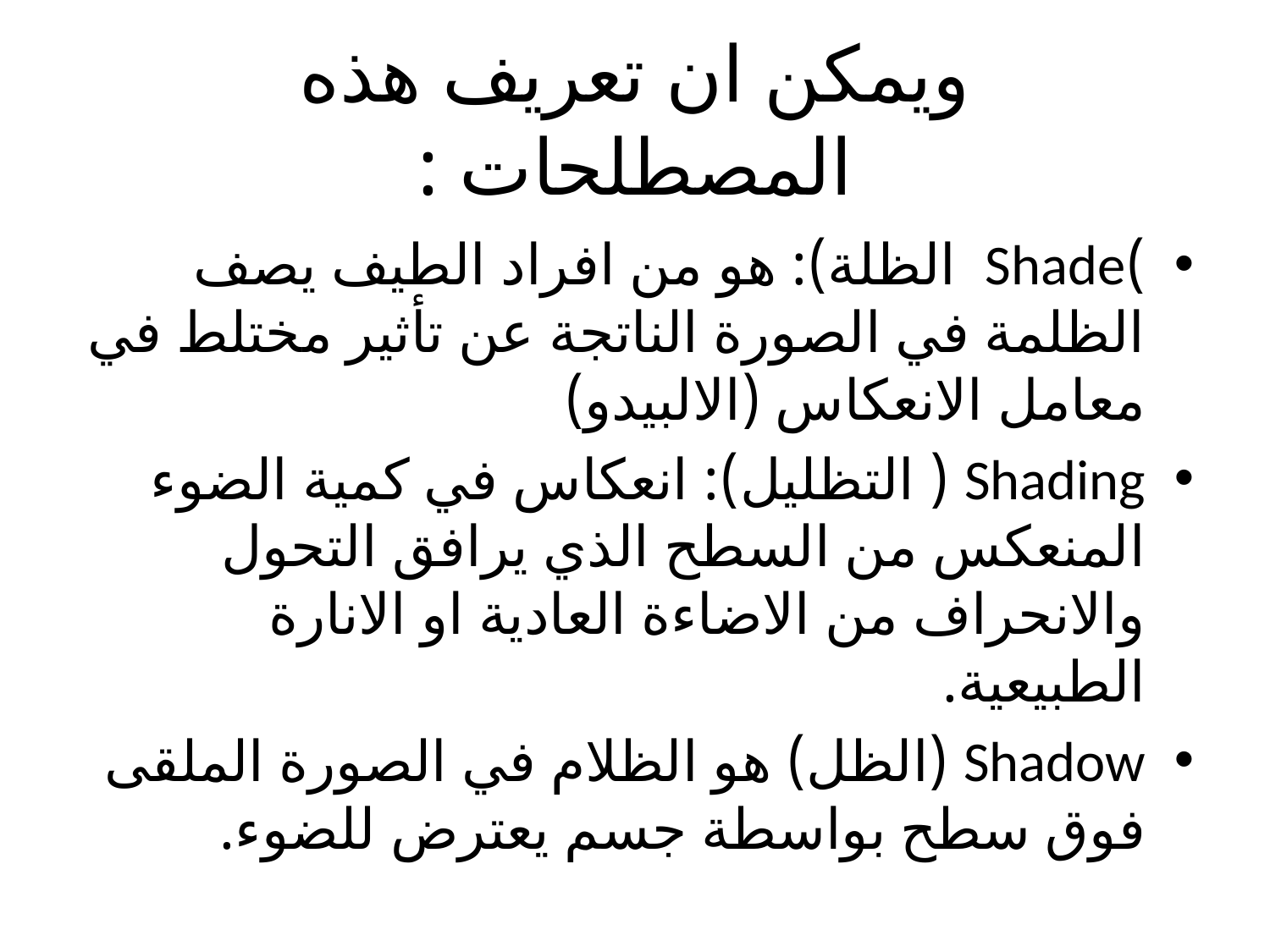

# ويمكن ان تعريف هذه المصطلحات :
)Shade  الظلة): هو من افراد الطيف يصف الظلمة في الصورة الناتجة عن تأثير مختلط في معامل الانعكاس (الالبيدو)
Shading ( التظليل): انعكاس في كمية الضوء المنعكس من السطح الذي يرافق التحول والانحراف من الاضاءة العادية او الانارة الطبيعية.
Shadow (الظل) هو الظلام في الصورة الملقى فوق سطح بواسطة جسم يعترض للضوء.